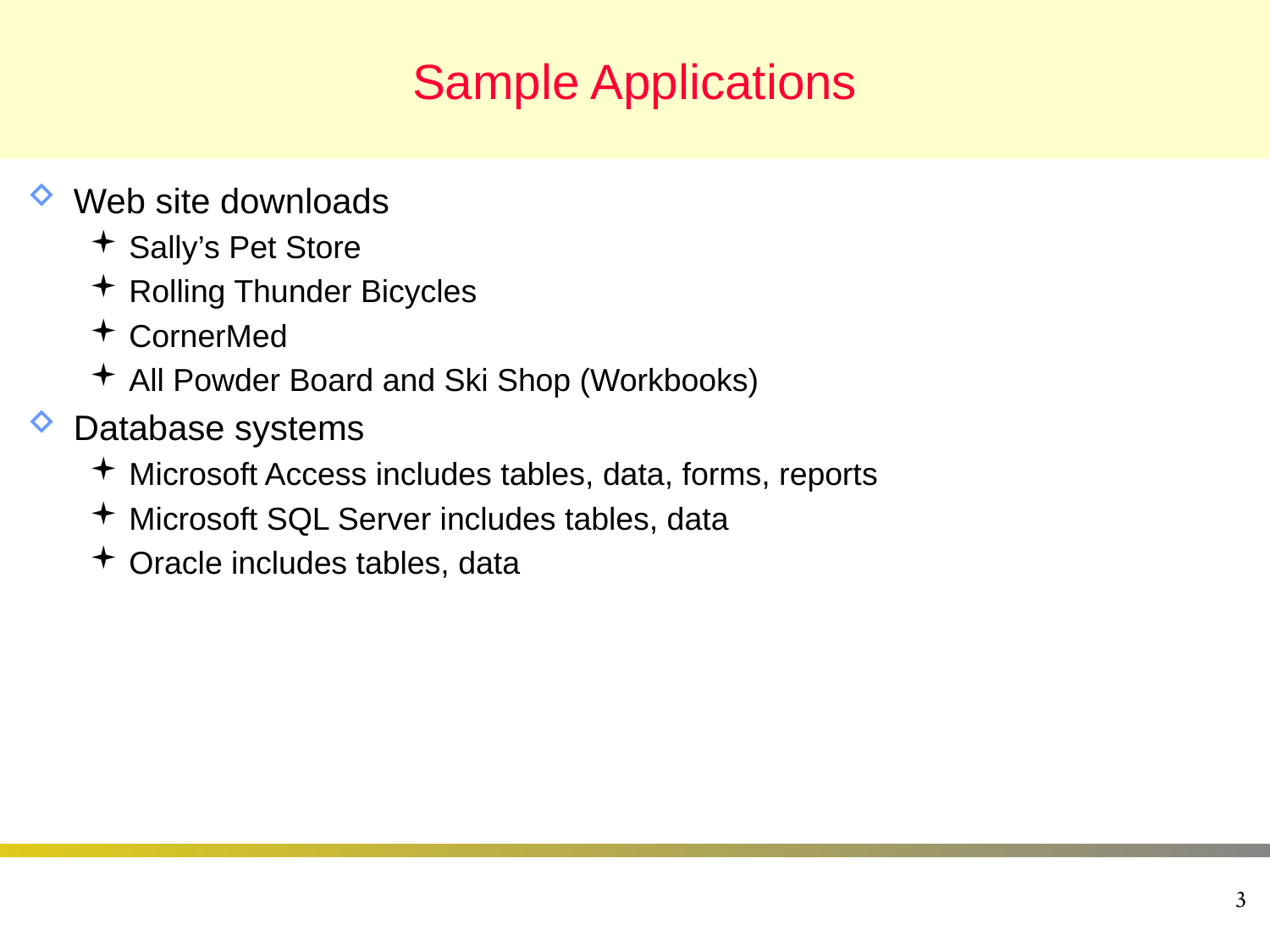

# Sample Applications
Web site downloads
Sally’s Pet Store
Rolling Thunder Bicycles
CornerMed
All Powder Board and Ski Shop (Workbooks)
Database systems
Microsoft Access includes tables, data, forms, reports
Microsoft SQL Server includes tables, data
Oracle includes tables, data
3